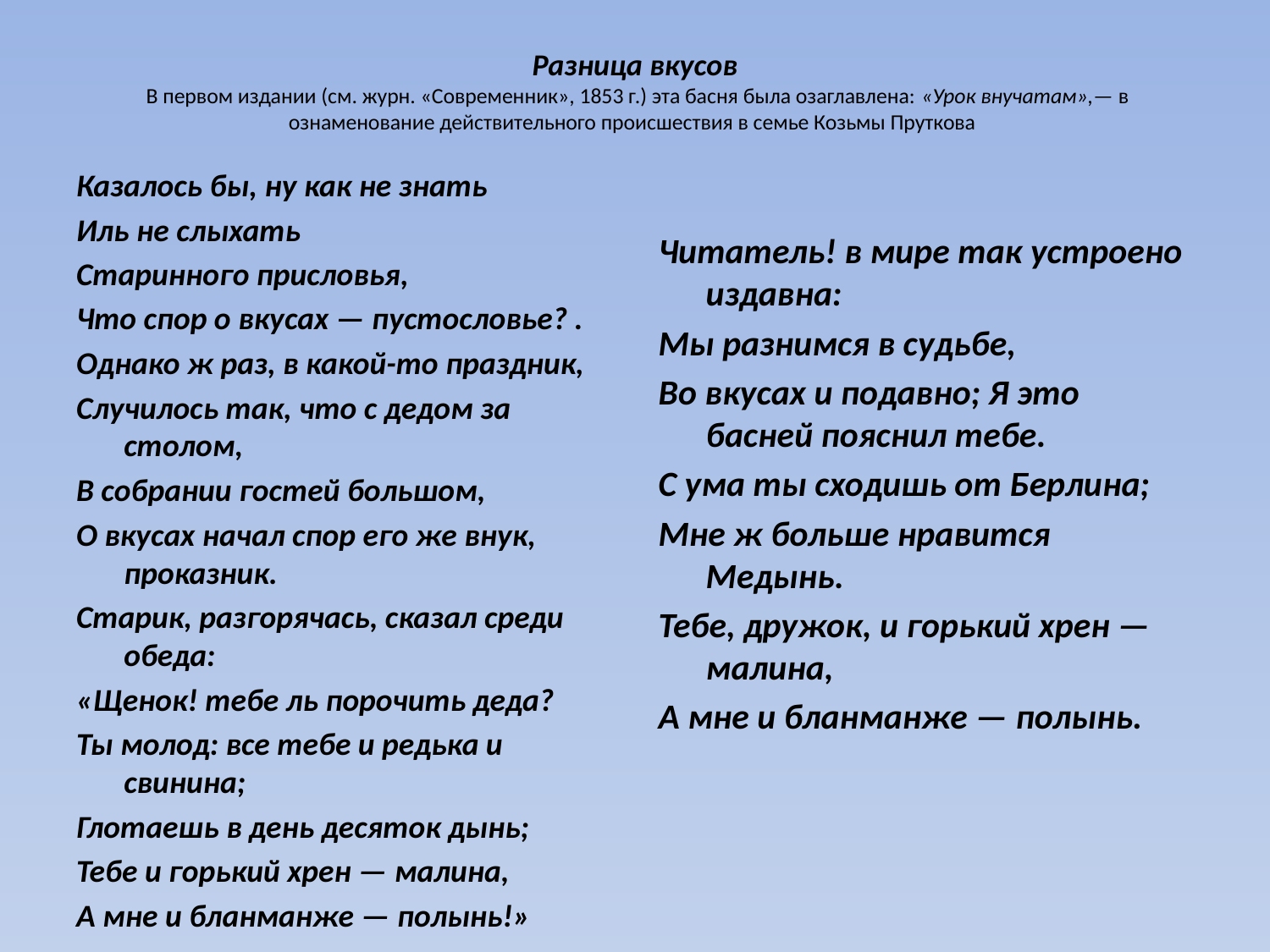

# Разница вкусов В первом издании (см. журн. «Современник», 1853 г.) эта басня была озаглавлена: «Урок внучатам»,— в ознаменование действительного происшествия в семье Козьмы Пруткова
Казалось бы, ну как не знать
Иль не слыхать
Старинного присловья,
Что спор о вкусах — пустословье? .
Однако ж раз, в какой-то праздник,
Случилось так, что с дедом за столом,
В собрании гостей большом,
О вкусах начал спор его же внук, проказник.
Старик, разгорячась, сказал среди обеда:
«Щенок! тебе ль порочить деда?
Ты молод: все тебе и редька и свинина;
Глотаешь в день десяток дынь;
Тебе и горький хрен — малина,
А мне и бланманже — полынь!»
Читатель! в мире так устроено издавна:
Мы разнимся в судьбе,
Во вкусах и подавно; Я это басней пояснил тебе.
С ума ты сходишь от Берлина;
Мне ж больше нравится Медынь.
Тебе, дружок, и горький хрен — малина,
А мне и бланманже — полынь.